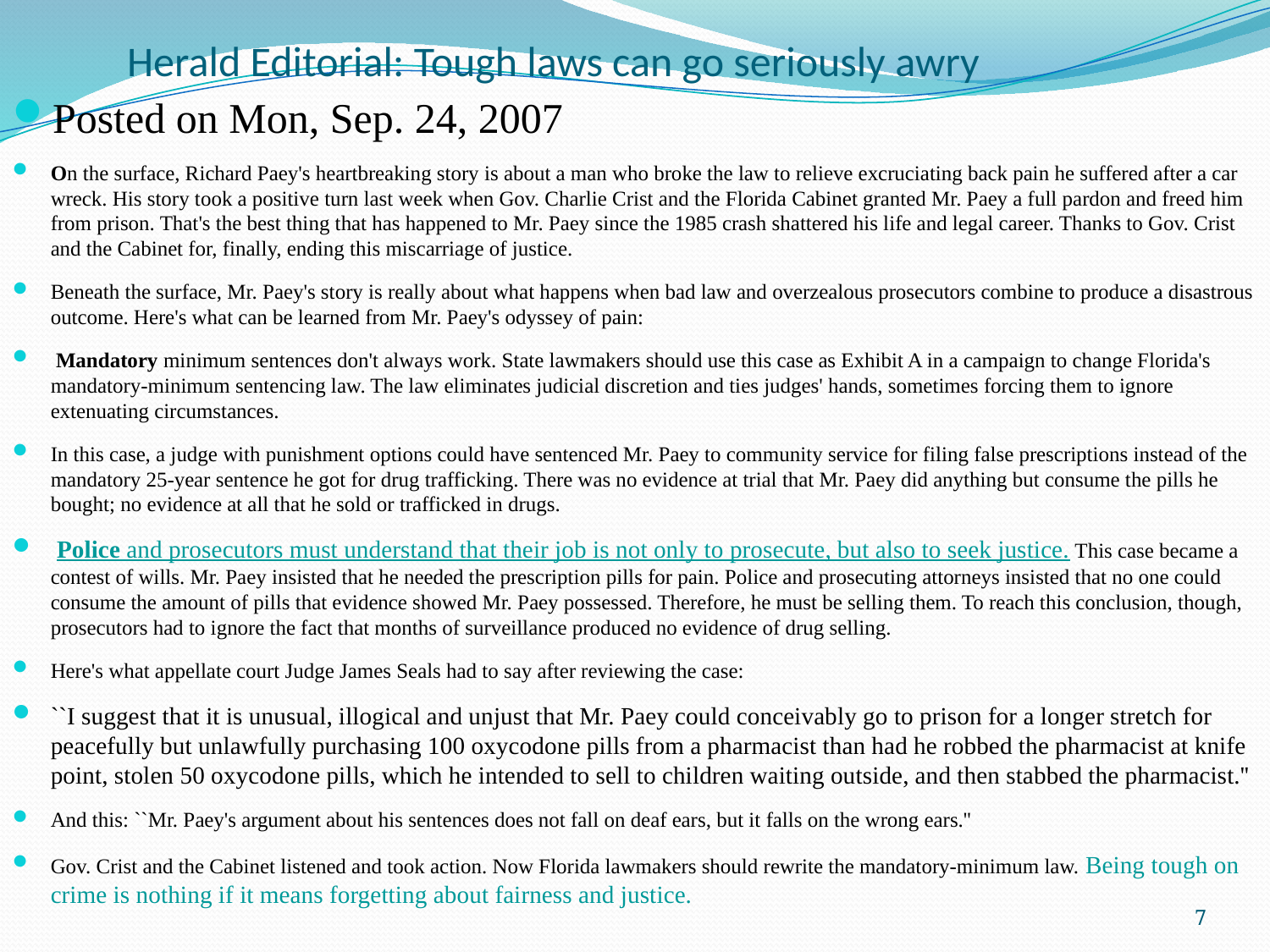

# Herald Editorial: Tough laws can go seriously awry
Posted on Mon, Sep. 24, 2007
On the surface, Richard Paey's heartbreaking story is about a man who broke the law to relieve excruciating back pain he suffered after a car wreck. His story took a positive turn last week when Gov. Charlie Crist and the Florida Cabinet granted Mr. Paey a full pardon and freed him from prison. That's the best thing that has happened to Mr. Paey since the 1985 crash shattered his life and legal career. Thanks to Gov. Crist and the Cabinet for, finally, ending this miscarriage of justice.
Beneath the surface, Mr. Paey's story is really about what happens when bad law and overzealous prosecutors combine to produce a disastrous outcome. Here's what can be learned from Mr. Paey's odyssey of pain:
 Mandatory minimum sentences don't always work. State lawmakers should use this case as Exhibit A in a campaign to change Florida's mandatory-minimum sentencing law. The law eliminates judicial discretion and ties judges' hands, sometimes forcing them to ignore extenuating circumstances.
In this case, a judge with punishment options could have sentenced Mr. Paey to community service for filing false prescriptions instead of the mandatory 25-year sentence he got for drug trafficking. There was no evidence at trial that Mr. Paey did anything but consume the pills he bought; no evidence at all that he sold or trafficked in drugs.
 Police and prosecutors must understand that their job is not only to prosecute, but also to seek justice. This case became a contest of wills. Mr. Paey insisted that he needed the prescription pills for pain. Police and prosecuting attorneys insisted that no one could consume the amount of pills that evidence showed Mr. Paey possessed. Therefore, he must be selling them. To reach this conclusion, though, prosecutors had to ignore the fact that months of surveillance produced no evidence of drug selling.
Here's what appellate court Judge James Seals had to say after reviewing the case:
``I suggest that it is unusual, illogical and unjust that Mr. Paey could conceivably go to prison for a longer stretch for peacefully but unlawfully purchasing 100 oxycodone pills from a pharmacist than had he robbed the pharmacist at knife point, stolen 50 oxycodone pills, which he intended to sell to children waiting outside, and then stabbed the pharmacist.''
And this: ``Mr. Paey's argument about his sentences does not fall on deaf ears, but it falls on the wrong ears.''
Gov. Crist and the Cabinet listened and took action. Now Florida lawmakers should rewrite the mandatory-minimum law. Being tough on crime is nothing if it means forgetting about fairness and justice.
7